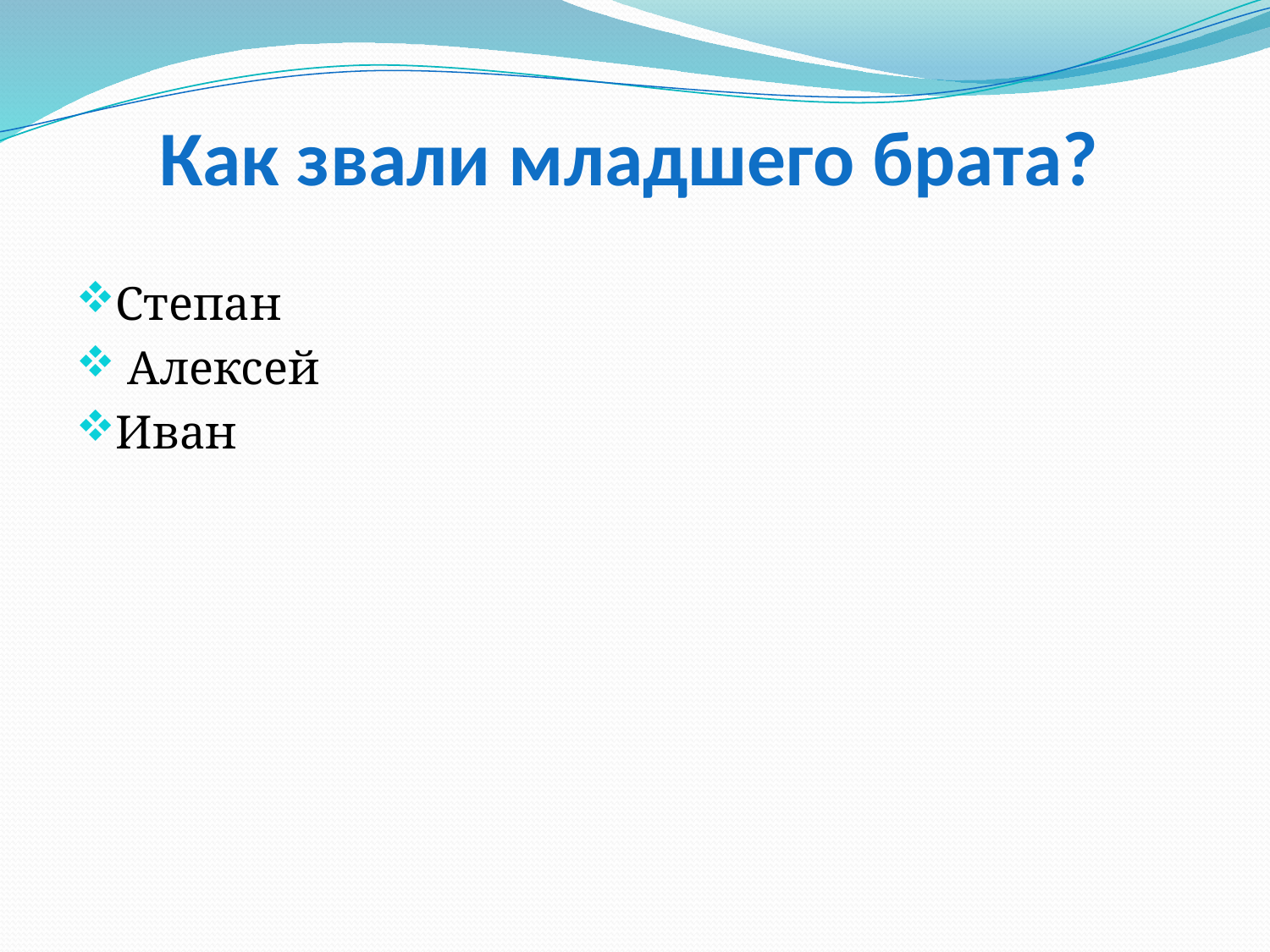

# Как звали младшего брата?

Степан
 Алексей
Иван